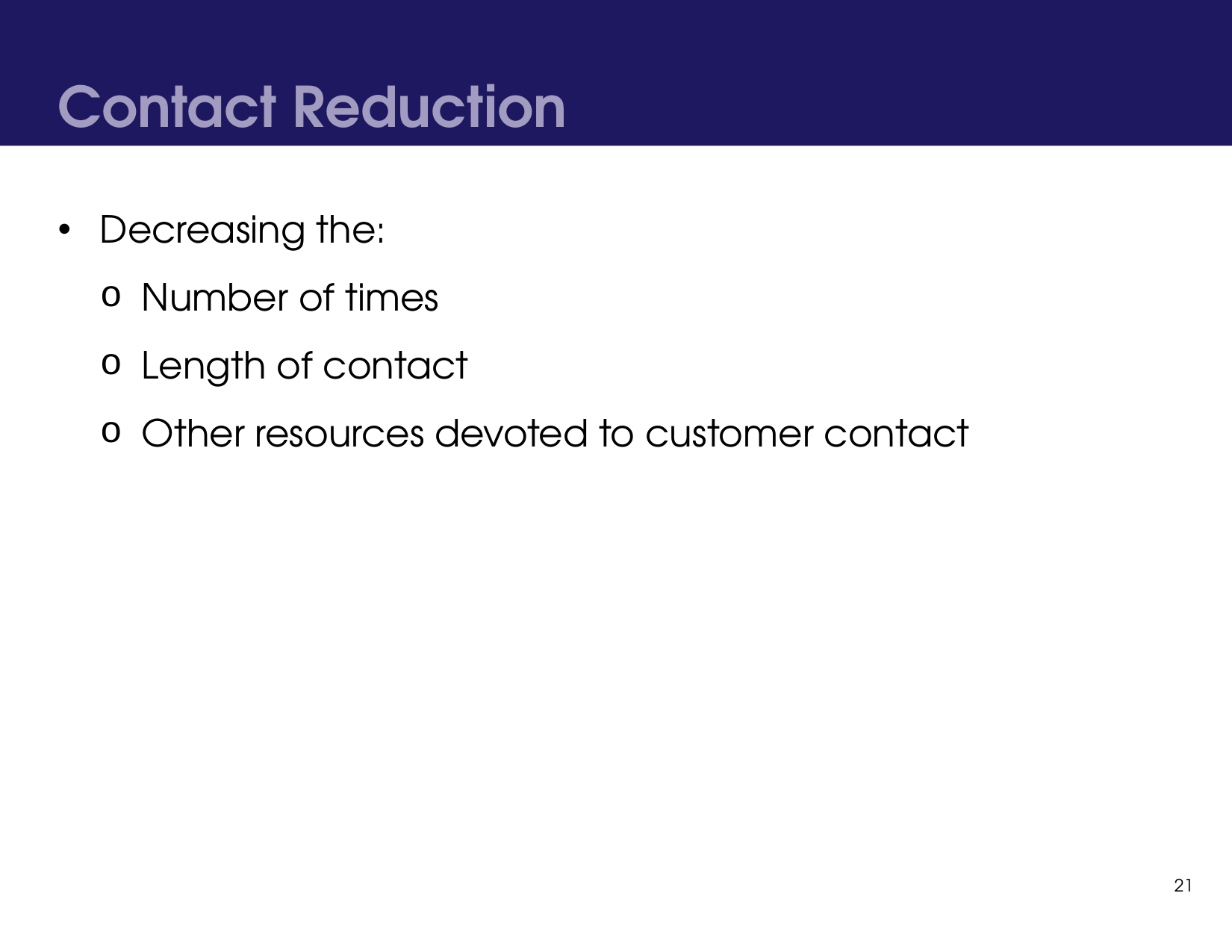

# Contact Reduction
Decreasing the:
Number of times
Length of contact
Other resources devoted to customer contact
21